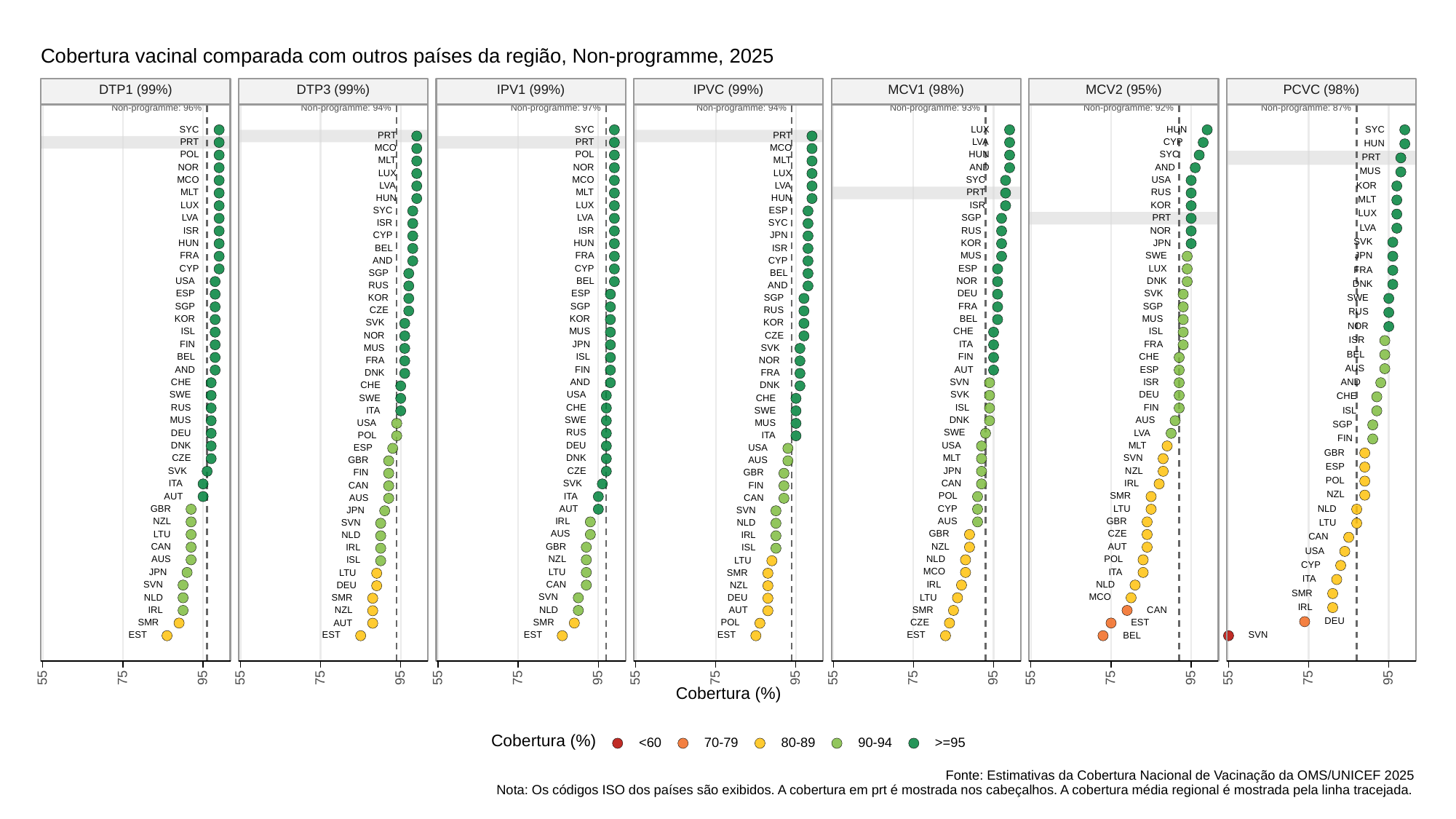

Cobertura vacinal comparada com outros países da região, Non-programme, 2025

DTP1 (99%)
DTP3 (99%)
IPV1 (99%)
IPVC (99%)
MCV1 (98%)
MCV2 (95%)
PCVC (98%)
Non-programme: 96%
Non-programme: 94%
Non-programme: 97%
Non-programme: 94%
Non-programme: 93%
Non-programme: 92%
Non-programme: 87%

SYC
SYC
SYC
LUX
HUN

PRT
PRT

CYP
PRT
PRT
LVA
HUN

MCO
MCO

POL
POL
SYC
HUN

PRT

MLT
MLT

NOR
NOR
AND
AND

MUS

LUX
LUX

MCO
MCO
SYC
USA

KOR
LVA
LVA

RUS
MLT
MLT
PRT

HUN
HUN
MLT

KOR
ISR
LUX
LUX

SYC
ESP

LUX

SGP
LVA
LVA
PRT

ISR
SYC

LVA

NOR
ISR
ISR
RUS

CYP
JPN

SVK
KOR
HUN
HUN
JPN

ISR
BEL

MUS
SWE
JPN
FRA
FRA

CYP
AND

CYP
CYP
ESP
LUX
FRA

SGP
BEL

NOR
USA
BEL
DNK

DNK
RUS
AND

ESP
ESP
SVK
DEU

KOR
SGP
SWE

SGP
SGP
SGP
FRA

CZE
RUS

RUS

KOR
KOR
MUS
BEL

KOR
SVK

NOR

ISL
MUS
CHE
ISL

NOR
CZE

ISR

JPN
FIN
ITA
FRA

MUS
SVK

BEL

ISL
CHE
BEL
FIN

NOR
FRA

AUS
ESP
AUT
AND
FIN

DNK
FRA

CHE
SVN
ISR
AND
AND

CHE
DNK

SWE
USA
SVK
DEU
CHE

SWE
CHE

RUS
CHE
ISL
FIN

SWE
ISL
ITA

MUS
SWE
AUS
DNK

USA
MUS

SGP

RUS
SWE
DEU
LVA

POL
ITA

FIN

USA
DEU
DNK
MLT

ESP
USA

GBR

CZE
SVN
DNK
MLT

GBR
AUS

ESP

SVK
CZE
JPN
NZL

GBR
FIN

POL

SVK
CAN
ITA
IRL

CAN
FIN

NZL
POL
SMR
AUT

ITA
AUS
CAN

GBR
CYP

AUT
LTU
NLD
SVN
JPN

AUS
GBR
NZL
IRL
SVN
LTU
NLD

AUS
GBR
CZE
LTU

NLD
IRL
CAN

CAN
GBR
AUT
NZL
ISL
IRL

USA

POL
AUS
NZL
NLD
ISL
LTU

CYP

MCO
JPN
LTU
ITA
SMR
LTU

ITA

SVN
CAN
IRL
NLD
DEU
NZL

SMR

MCO
SVN
LTU
NLD
SMR
DEU

IRL

SMR
CAN
IRL
NLD
AUT
NZL

DEU
SMR
SMR
CZE
EST
POL
AUT

EST
EST
EST
EST
EST
SVN
BEL

95
95
95
95
95
95
95
75
75
75
75
75
75
75
55
55
55
55
55
55
55
Cobertura (%)
Cobertura (%)

<60
70-79
80-89
90-94
>=95
Fonte: Estimativas da Cobertura Nacional de Vacinação da OMS/UNICEF 2025
Nota: Os códigos ISO dos países são exibidos. A cobertura em prt é mostrada nos cabeçalhos. A cobertura média regional é mostrada pela linha tracejada.